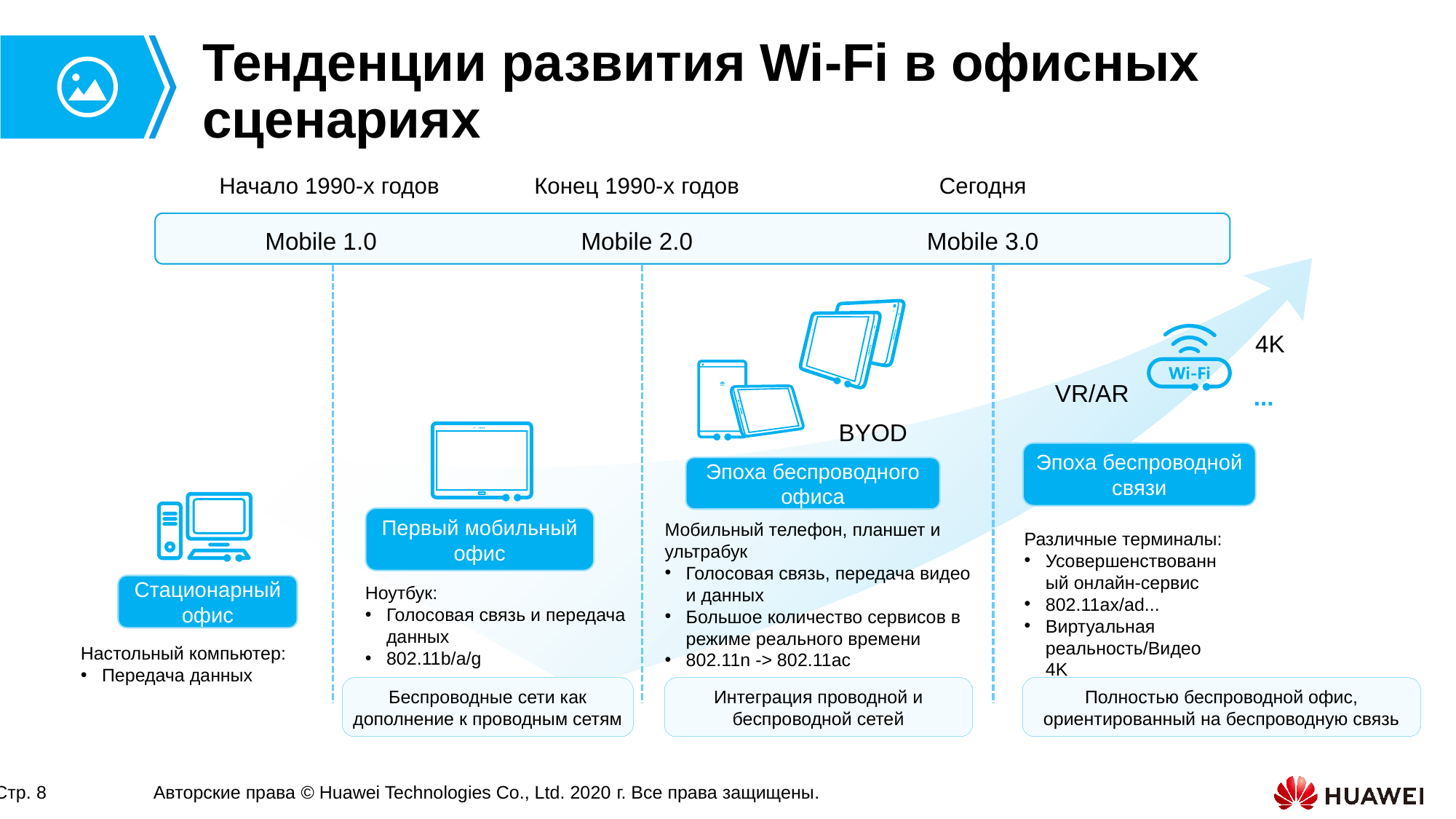

# Тенденции развития Wi-Fi в офисных сценариях
Начало 1990-х годов
Конец 1990-х годов
Сегодня

Mobile 1.0
Mobile 2.0
Mobile 3.0

4K

VR/AR
...
BYOD

Эпоха беспроводной связи
Эпоха беспроводного офиса

Первый мобильный офис
Мобильный телефон, планшет и ультрабук
Голосовая связь, передача видео и данных
Большое количество сервисов в режиме реального времени
802.11n -> 802.11ac
Различные терминалы:
Усовершенствованный онлайн-сервис
802.11ax/ad...
Виртуальная реальность/Видео 4K
Стационарный офис
Ноутбук:
Голосовая связь и передача
данных
802.11b/a/g
Настольный компьютер:
Передача данных
Беспроводные сети как дополнение к проводным сетям
Интеграция проводной и беспроводной сетей
Полностью беспроводной офис, ориентированный на беспроводную связь